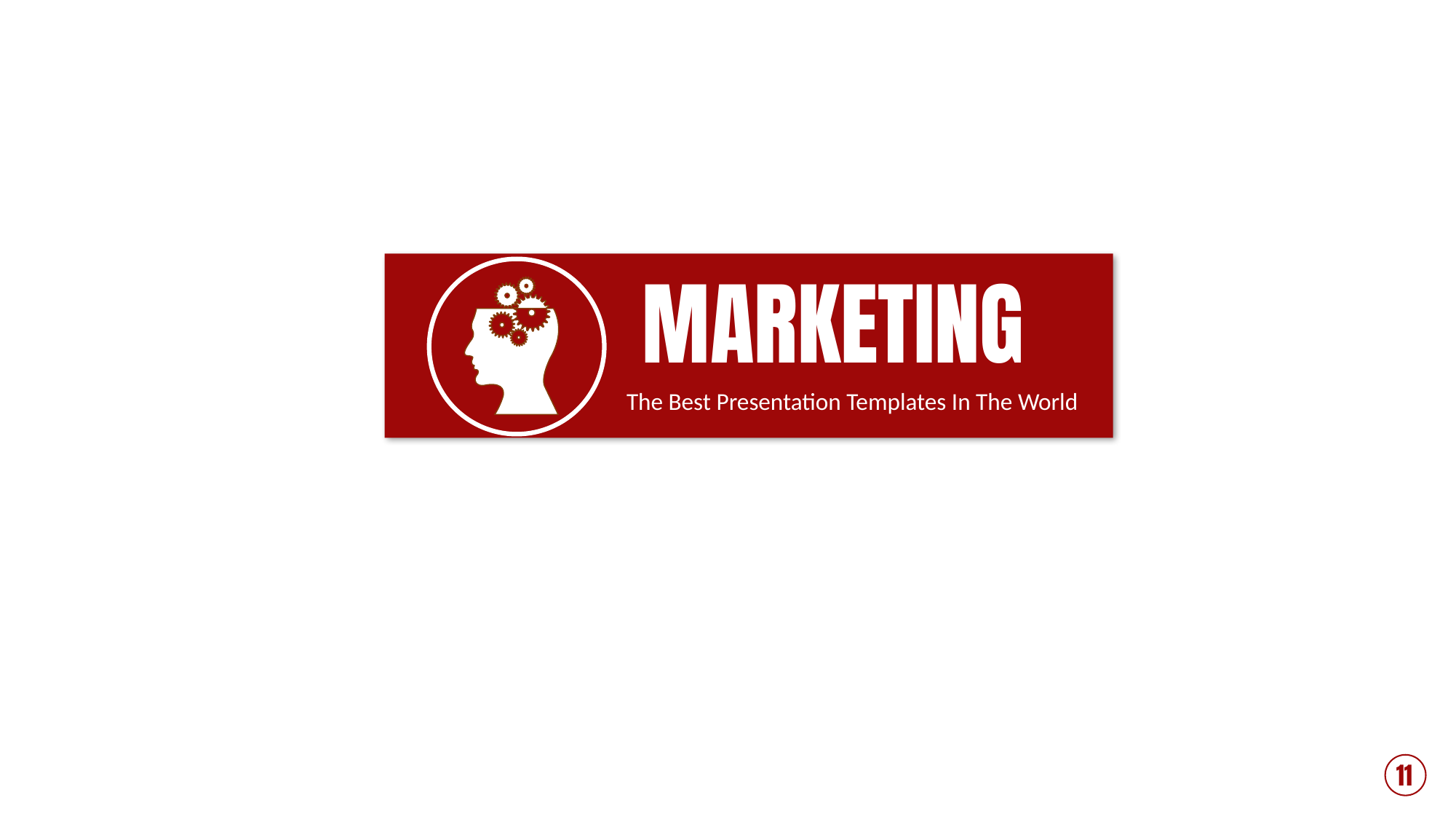

MARKETING

The Best Presentation Templates In The World

11